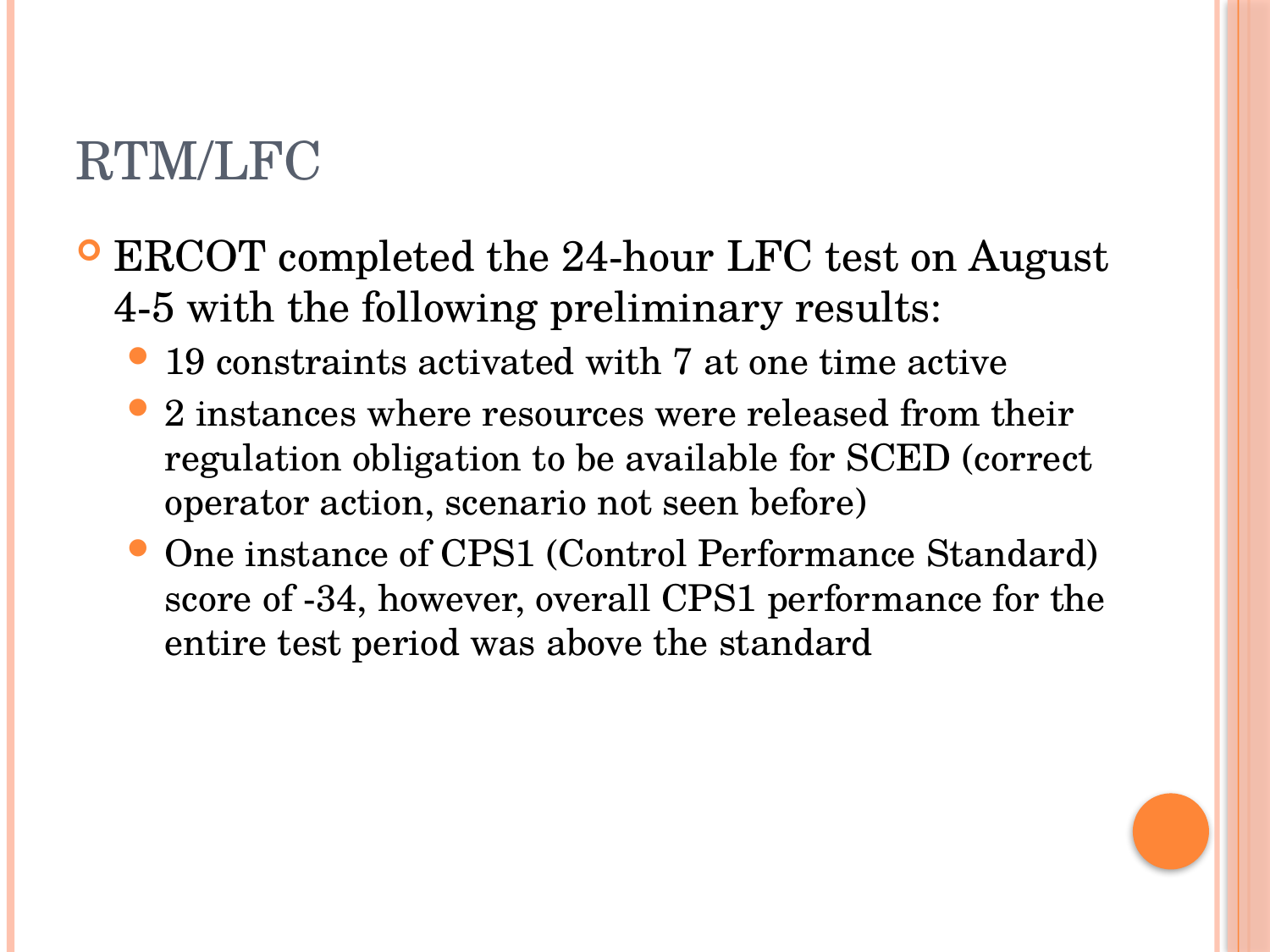

# RTM/LFC
ERCOT completed the 24-hour LFC test on August 4-5 with the following preliminary results:
19 constraints activated with 7 at one time active
2 instances where resources were released from their regulation obligation to be available for SCED (correct operator action, scenario not seen before)
One instance of CPS1 (Control Performance Standard) score of -34, however, overall CPS1 performance for the entire test period was above the standard